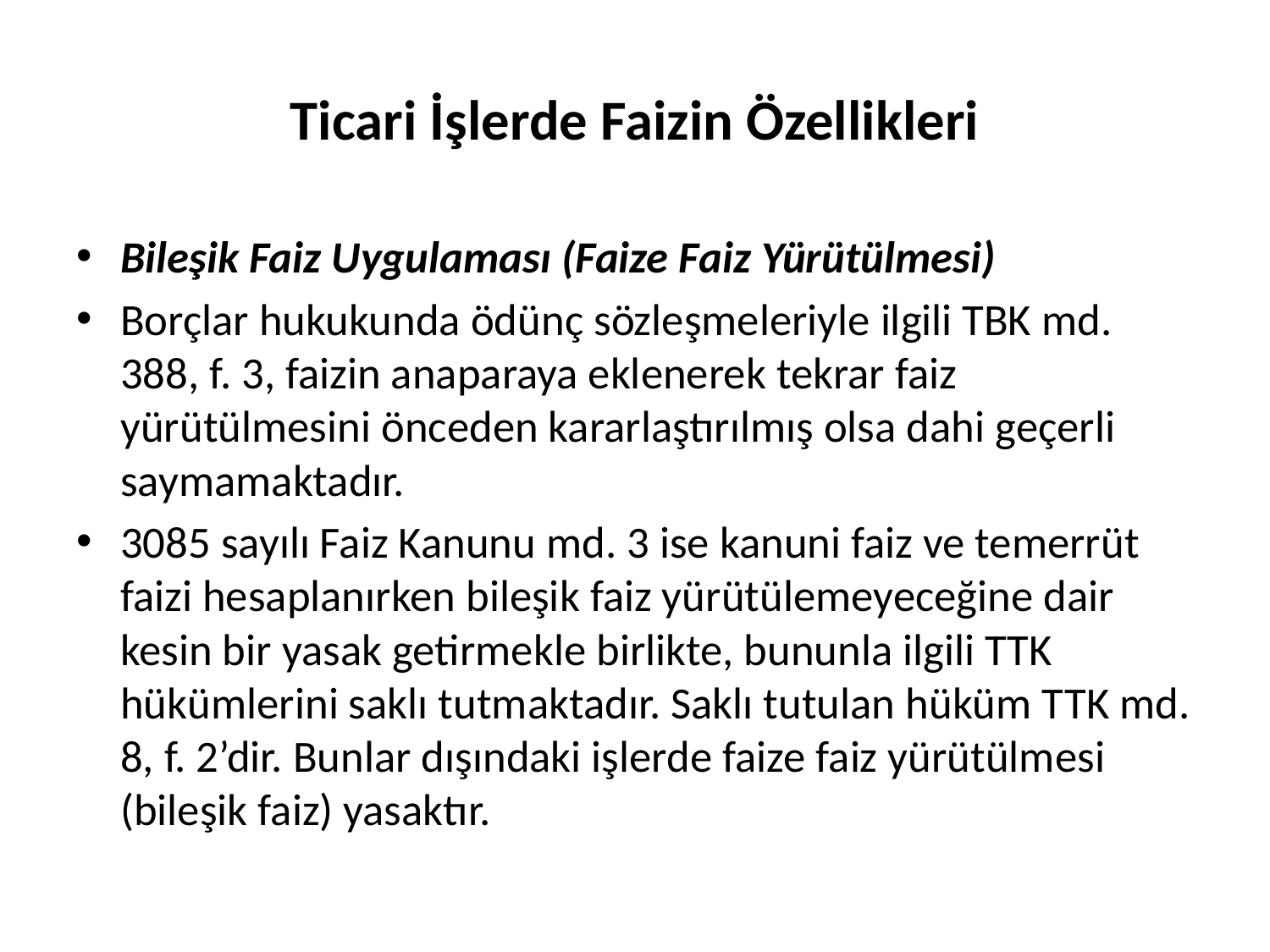

# Ticari İşlerde Faizin Özellikleri
Bileşik Faiz Uygulaması (Faize Faiz Yürütülmesi)
Borçlar hukukunda ödünç sözleşmeleriyle ilgili TBK md. 388, f. 3, faizin anaparaya eklenerek tekrar faiz yürütülmesini önceden kararlaştırılmış olsa dahi geçerli saymamaktadır.
3085 sayılı Faiz Kanunu md. 3 ise kanuni faiz ve temerrüt faizi hesaplanırken bileşik faiz yürütülemeyeceğine dair kesin bir yasak getirmekle birlikte, bununla ilgili TTK hükümlerini saklı tutmaktadır. Saklı tutulan hüküm TTK md. 8, f. 2’dir. Bunlar dışındaki işlerde faize faiz yürütülmesi (bileşik faiz) yasaktır.